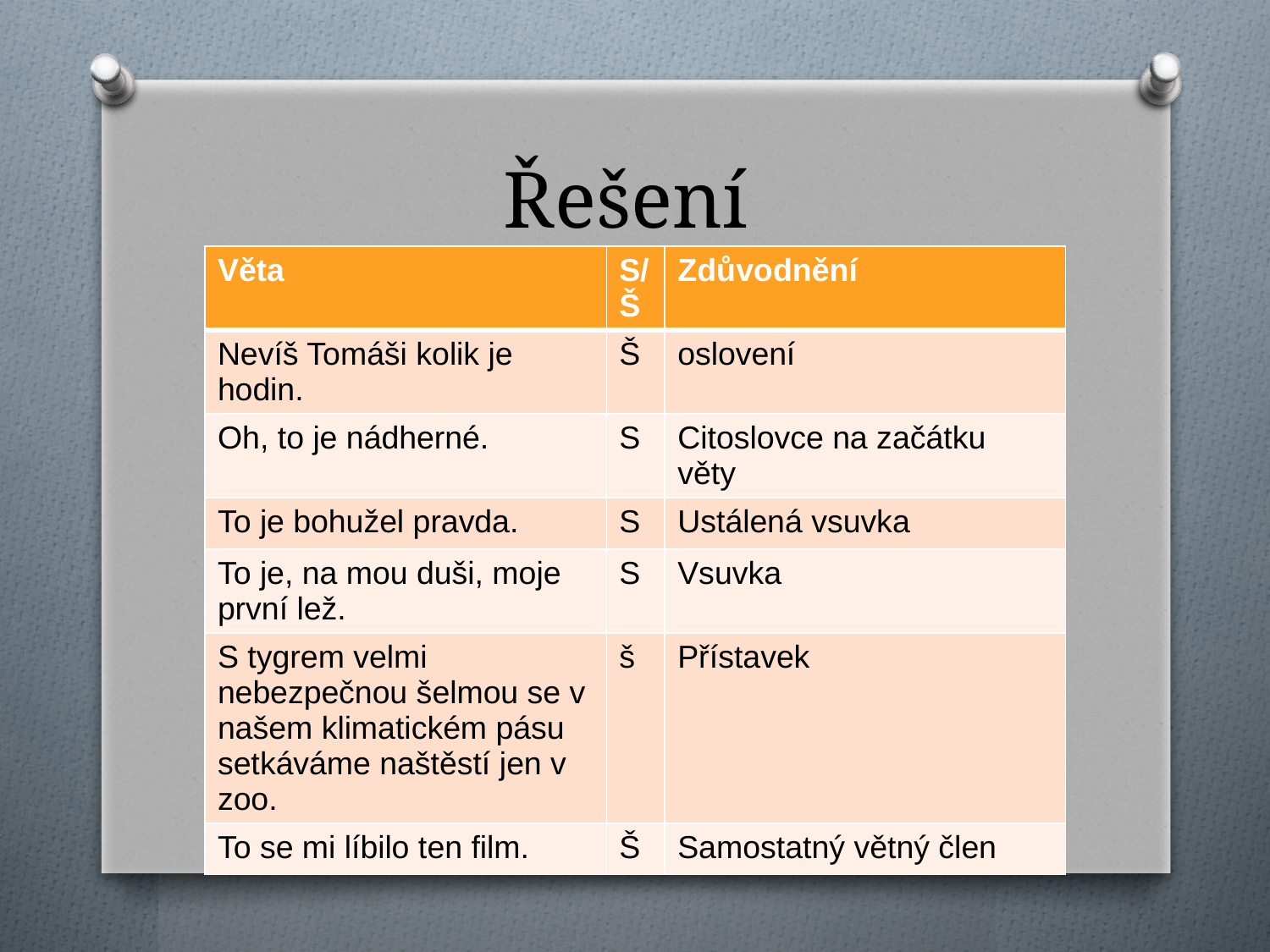

# Řešení
| Věta | S/Š | Zdůvodnění |
| --- | --- | --- |
| Nevíš Tomáši kolik je hodin. | Š | oslovení |
| Oh, to je nádherné. | S | Citoslovce na začátku věty |
| To je bohužel pravda. | S | Ustálená vsuvka |
| To je, na mou duši, moje první lež. | S | Vsuvka |
| S tygrem velmi nebezpečnou šelmou se v našem klimatickém pásu setkáváme naštěstí jen v zoo. | š | Přístavek |
| To se mi líbilo ten film. | Š | Samostatný větný člen |